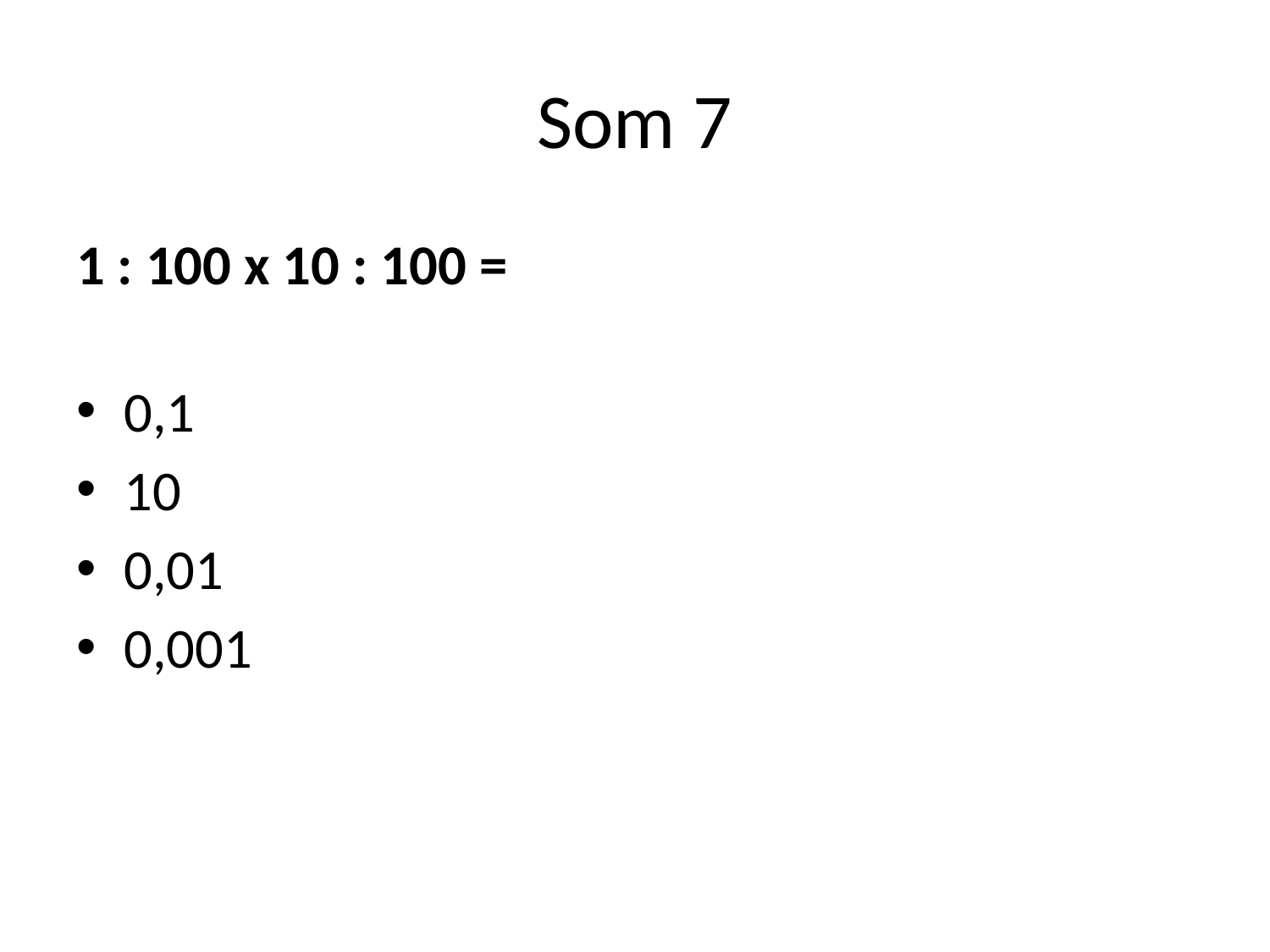

# Som 7
1 : 100 x 10 : 100 =
0,1
10
0,01
0,001